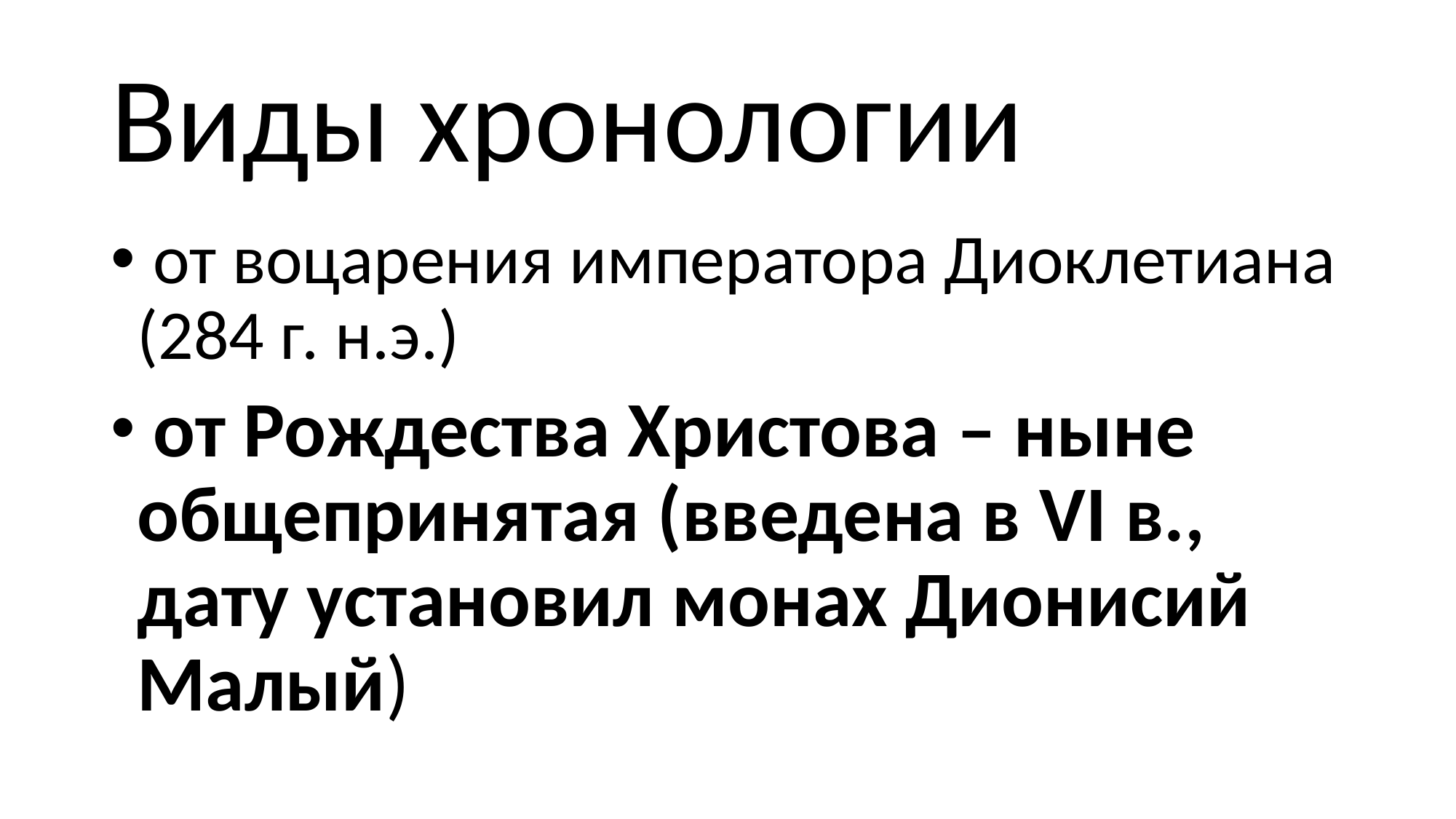

# Виды хронологии
 от воцарения императора Диоклетиана (284 г. н.э.)
 от Рождества Христова – ныне общепринятая (введена в VI в., дату установил монах Дионисий Малый)